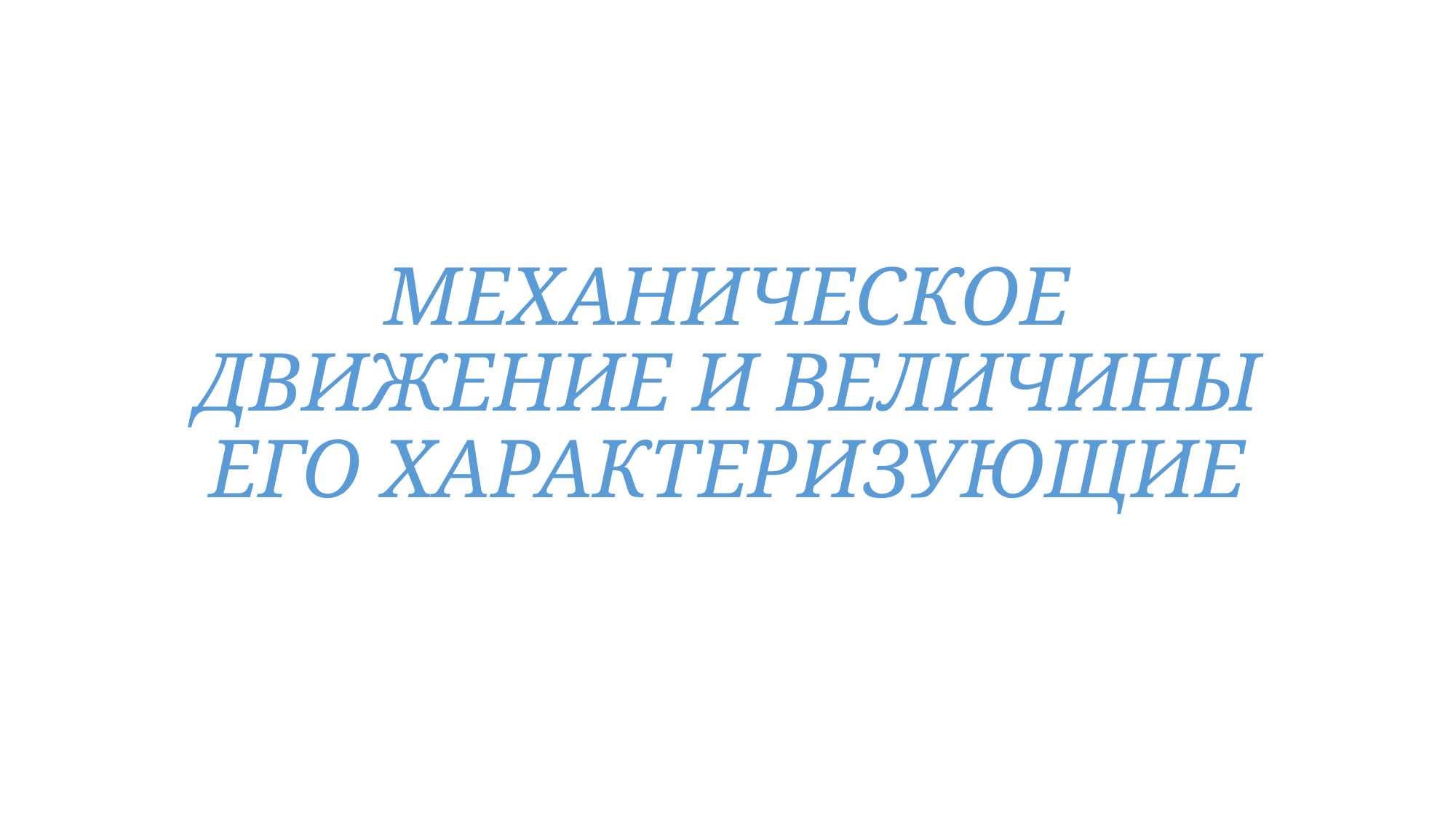

# МЕХАНИЧЕСКОЕ ДВИЖЕНИЕ И ВЕЛИЧИНЫ ЕГО ХАРАКТЕРИЗУЮЩИЕ